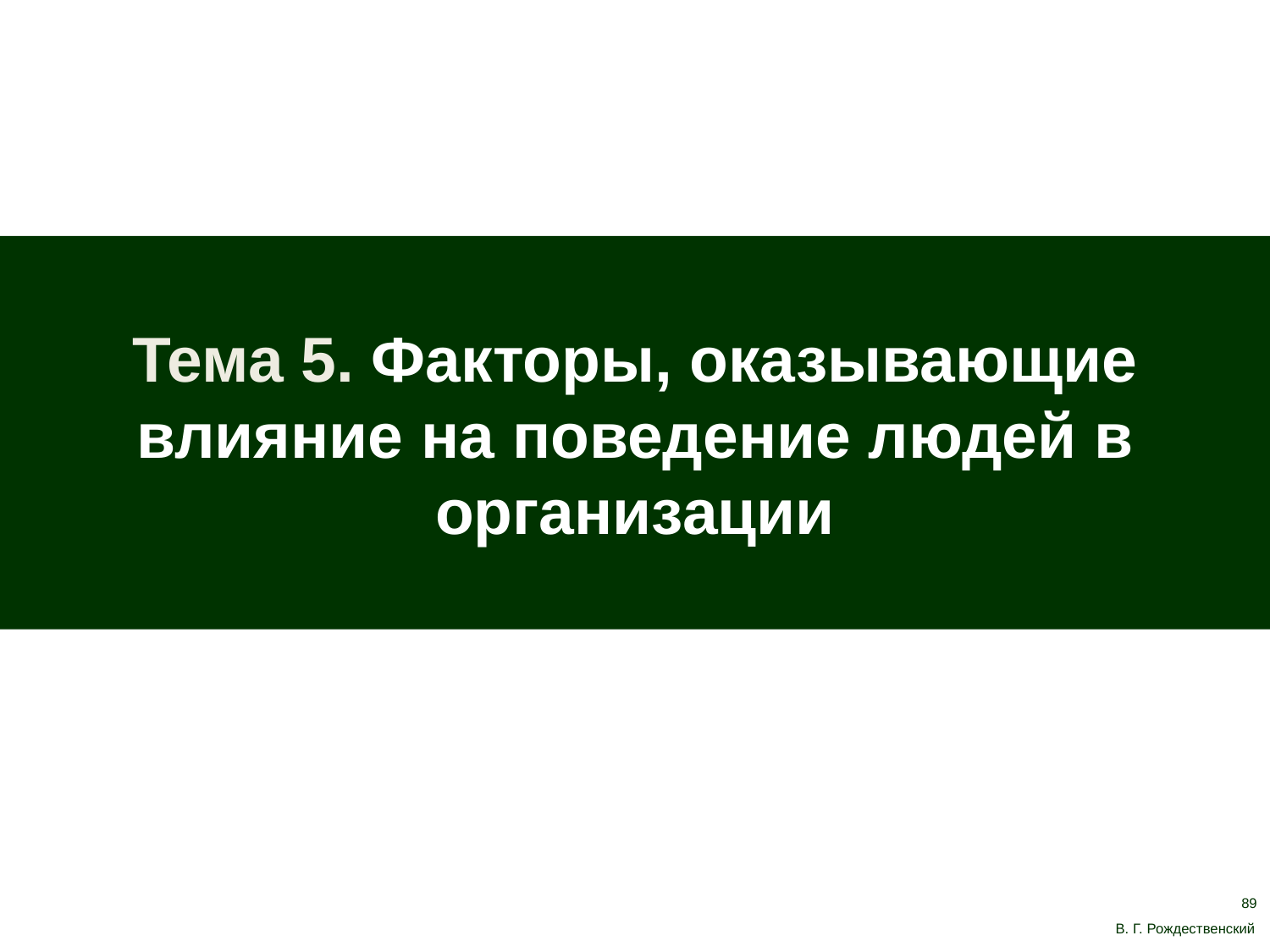

Тема 5. Факторы, оказывающие влияние на поведение людей в организации

89
В. Г. Рождественский